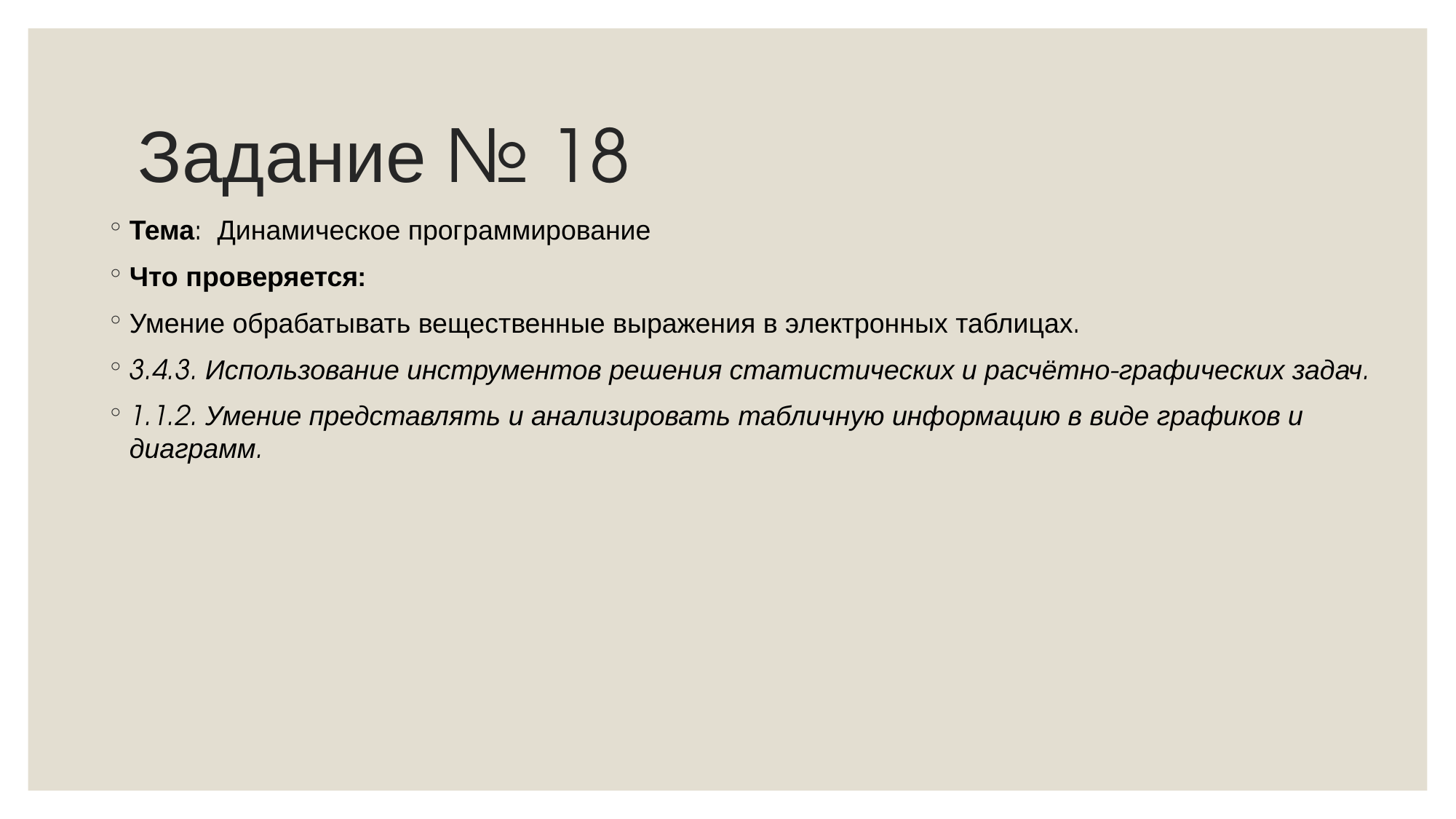

# Задание № 18
Тема:  Динамическое программирование
Что проверяется:
Умение обрабатывать вещественные выражения в электронных таблицах.
3.4.3. Использование инструментов решения статистических и расчётно-графических задач.
1.1.2. Умение представлять и анализировать табличную информацию в виде графиков и диаграмм.